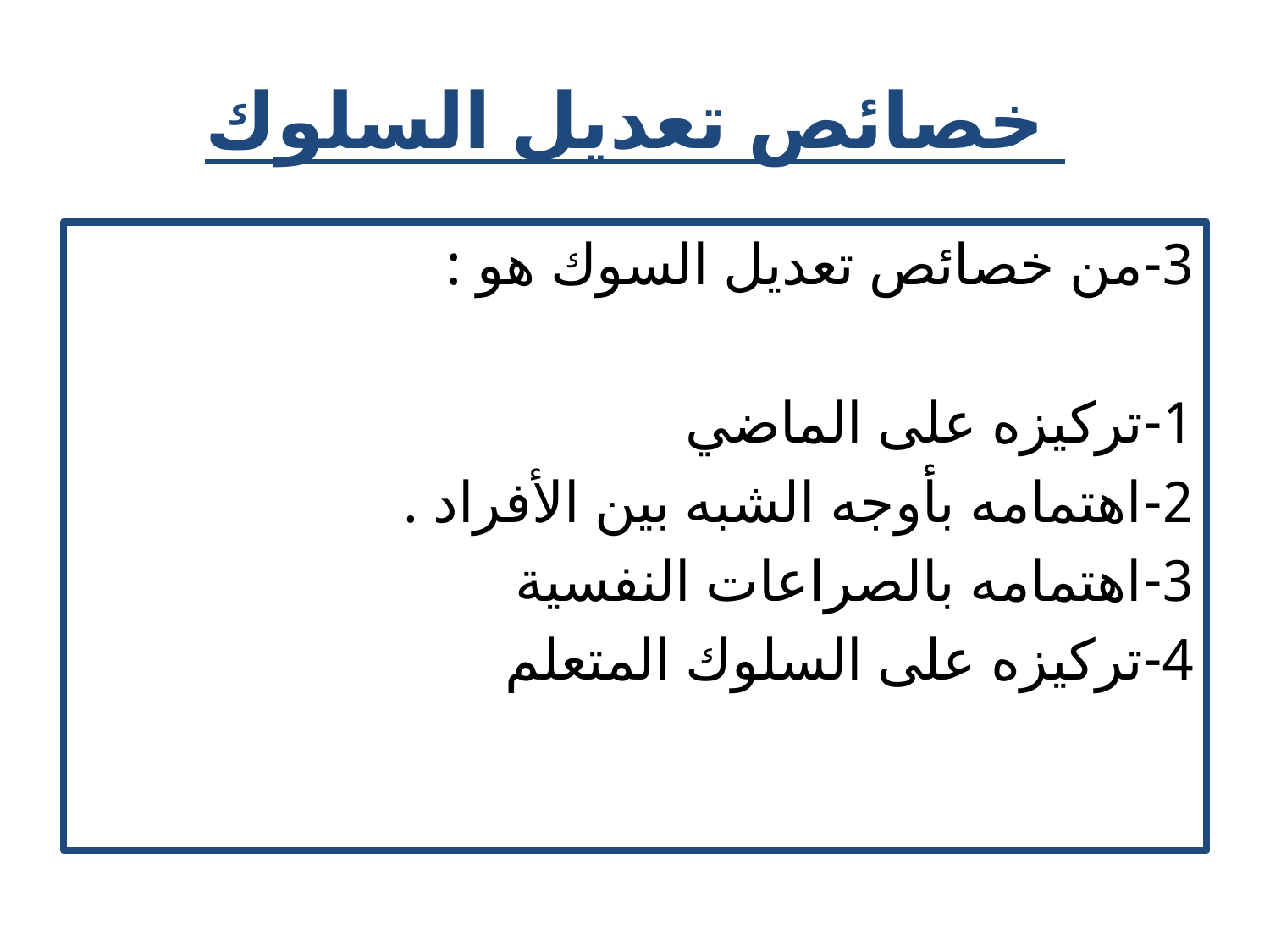

# خصائص تعديل السلوك
3-من خصائص تعديل السوك هو :

1-تركيزه على الماضي
2-اهتمامه بأوجه الشبه بين الأفراد .
3-اهتمامه بالصراعات النفسية
4-تركيزه على السلوك المتعلم